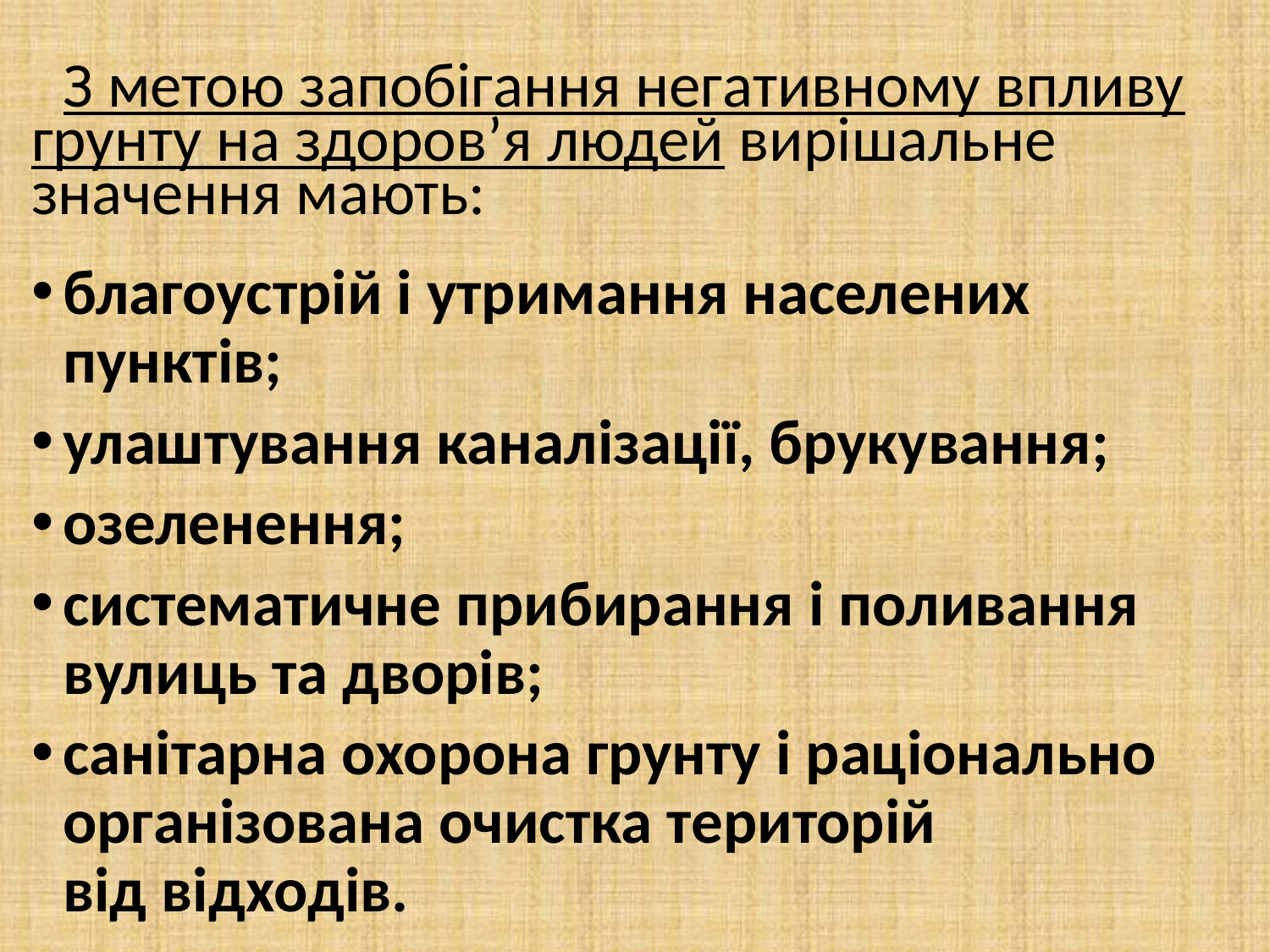

# З метою запобігання негативному впливу грунту на здоров’я людей вирішальне значення мають:
благоустрій і утримання населених пунктів;
улаштування каналізації, брукування;
озеленення;
систематичне прибирання і поливання вулиць та дворів;
санітарна охорона грунту і раціонально організована очистка територій від відходів.